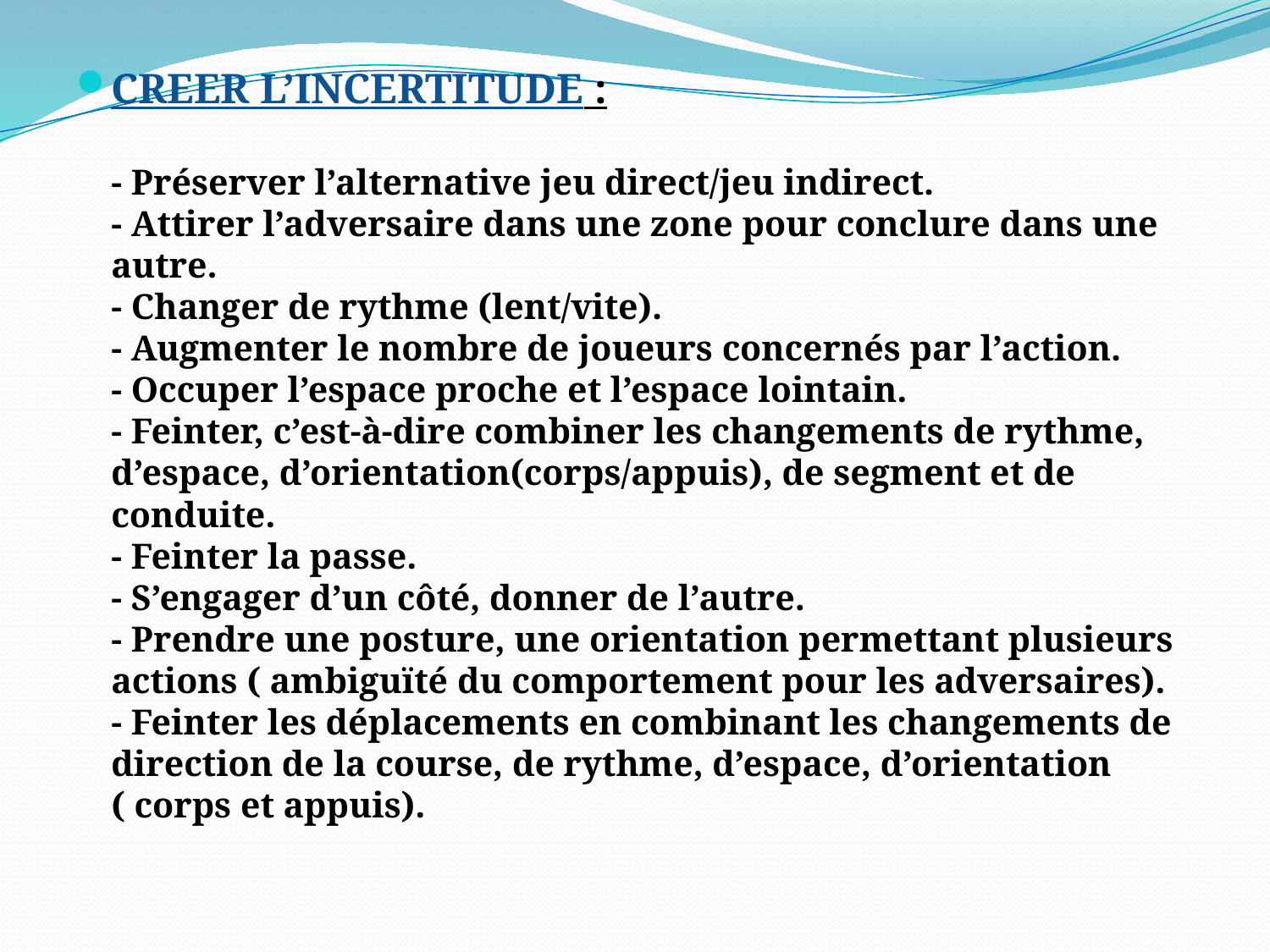

CREER L’INCERTITUDE :
- Préserver l’alternative jeu direct/jeu indirect.
- Attirer l’adversaire dans une zone pour conclure dans une autre.
- Changer de rythme (lent/vite).
- Augmenter le nombre de joueurs concernés par l’action.
- Occuper l’espace proche et l’espace lointain.
- Feinter, c’est-à-dire combiner les changements de rythme, d’espace, d’orientation(corps/appuis), de segment et de conduite.
- Feinter la passe.
- S’engager d’un côté, donner de l’autre.
- Prendre une posture, une orientation permettant plusieurs actions ( ambiguïté du comportement pour les adversaires).
- Feinter les déplacements en combinant les changements de direction de la course, de rythme, d’espace, d’orientation ( corps et appuis).